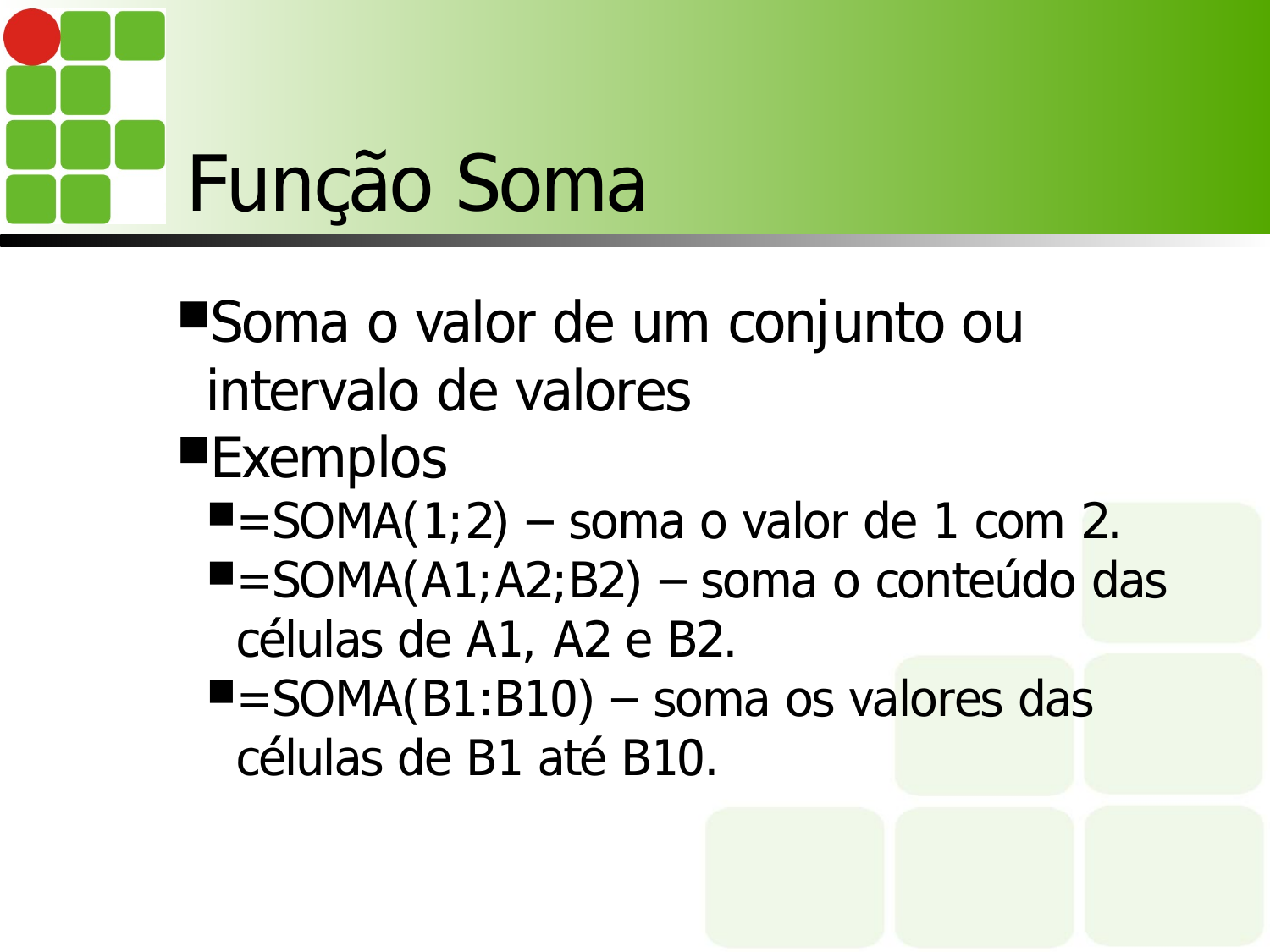

9
Função Soma
Soma o valor de um conjunto ou intervalo de valores
Exemplos
=SOMA(1;2) – soma o valor de 1 com 2.
=SOMA(A1;A2;B2) – soma o conteúdo das células de A1, A2 e B2.
=SOMA(B1:B10) – soma os valores das células de B1 até B10.